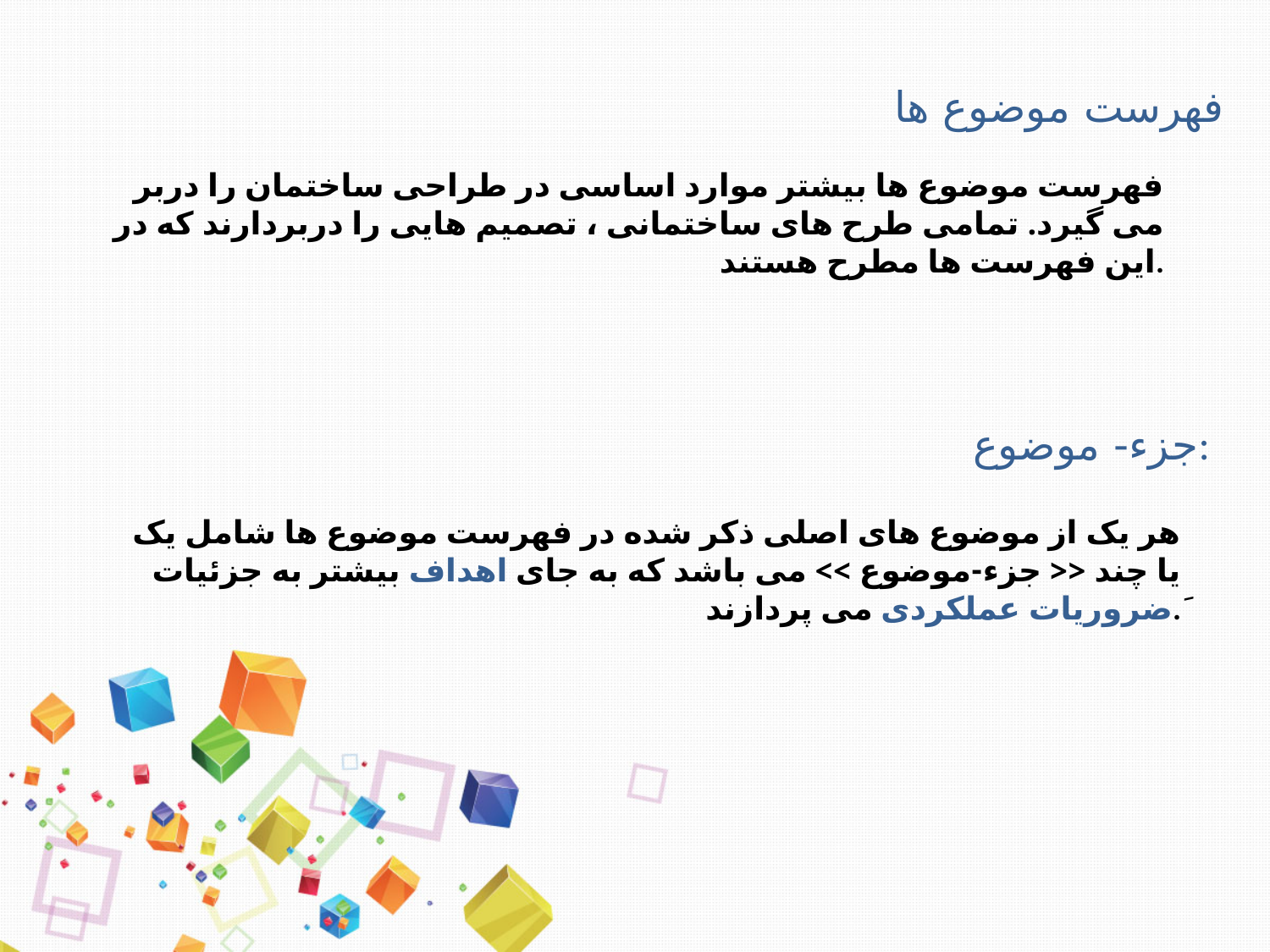

فهرست موضوع ها
فهرست موضوع ها بیشتر موارد اساسی در طراحی ساختمان را دربر می گیرد. تمامی طرح های ساختمانی ، تصمیم هایی را دربردارند که در این فهرست ها مطرح هستند.
جزء- موضوع:
هر یک از موضوع های اصلی ذکر شده در فهرست موضوع ها شامل یک یا چند << جزء-موضوع >> می باشد که به جای اهداف بیشتر به جزئیات ضروریات عملکردی می پردازند.َ